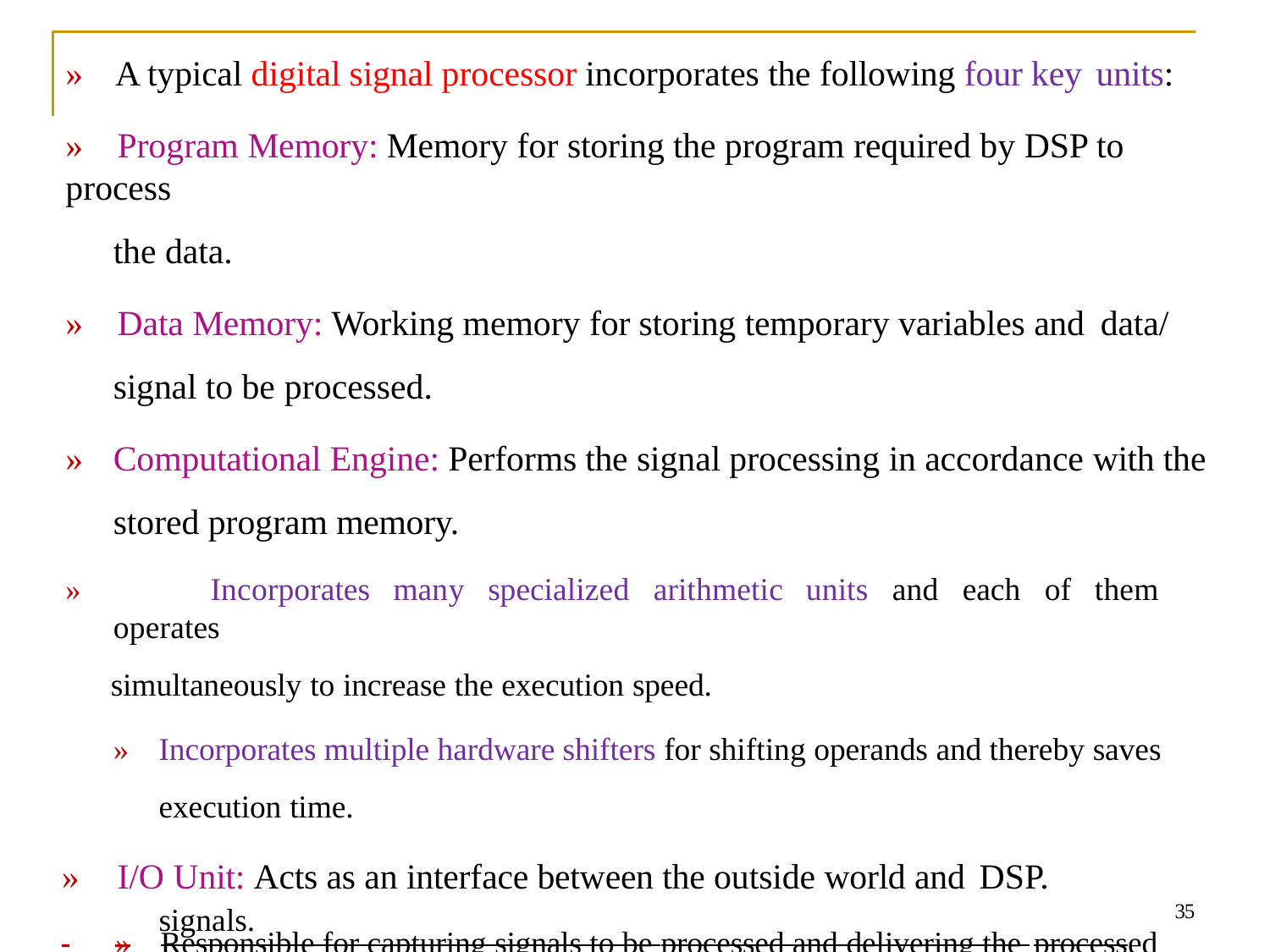

# »	A typical digital signal processor incorporates the following four key units:
»	Program Memory: Memory for storing the program required by DSP to process
the data.
»	Data Memory: Working memory for storing temporary variables and data/
signal to be processed.
»	Computational Engine: Performs the signal processing in accordance with the  stored program memory.
»	Incorporates	many	specialized	arithmetic	units	and	each	of	them	operates
simultaneously to increase the execution speed.
»	Incorporates multiple hardware shifters for shifting operands and thereby saves  execution time.
»	I/O Unit: Acts as an interface between the outside world and DSP.
 	»	Responsible for capturing signals to be processed and delivering the processed
35
signals.